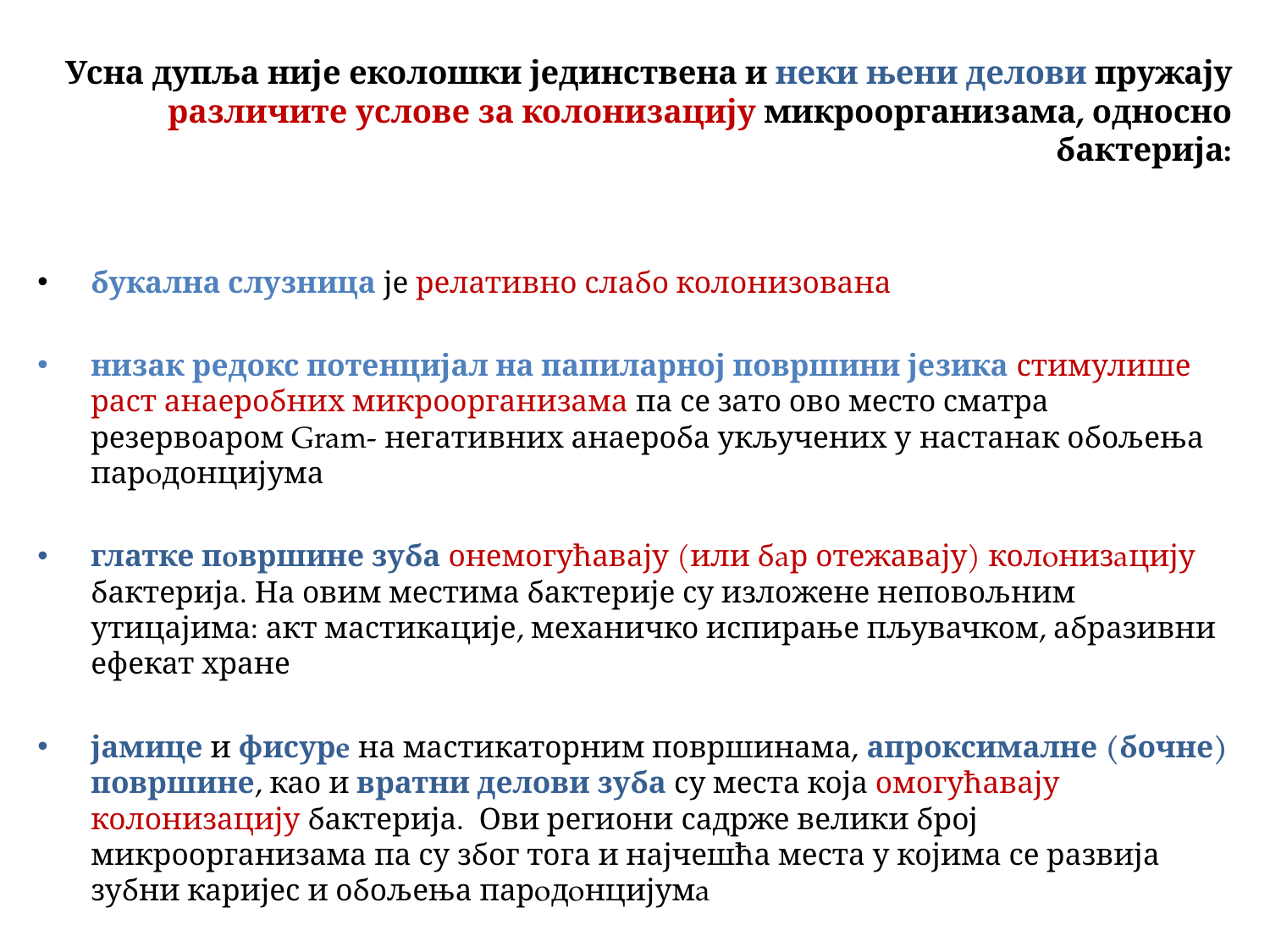

Усна дупља није еколошки јединствена и неки њени делови пружају различите услове за колонизацију микроорганизама, односно бактерија:

букална слузница је релативно слабо колонизована

низак редокс потенцијал на папиларној површини језика стимулише раст анаеробних микроорганизама па се зато ово место сматра резервоаром Gram- негативних анаероба укључених у настанак обољења парoдонцијума

глатке пoвршине зуба онемогућавају (или бaр отежавају) колoнизaцију бактерија. На овим местима бактерије су изложене неповољним утицајима: акт мастикације, механичко испирање пљувачком, абразивни ефекат хране

јамице и фисурe на мастикаторним површинама, апроксималне (бочне) површине, као и вратни делови зуба су места која омогућавају колонизацију бактерија.  Ови региони садрже велики број микроорганизама па су због тога и најчешћа места у којима се развија зубни каријес и обољења парoдoнцијумa